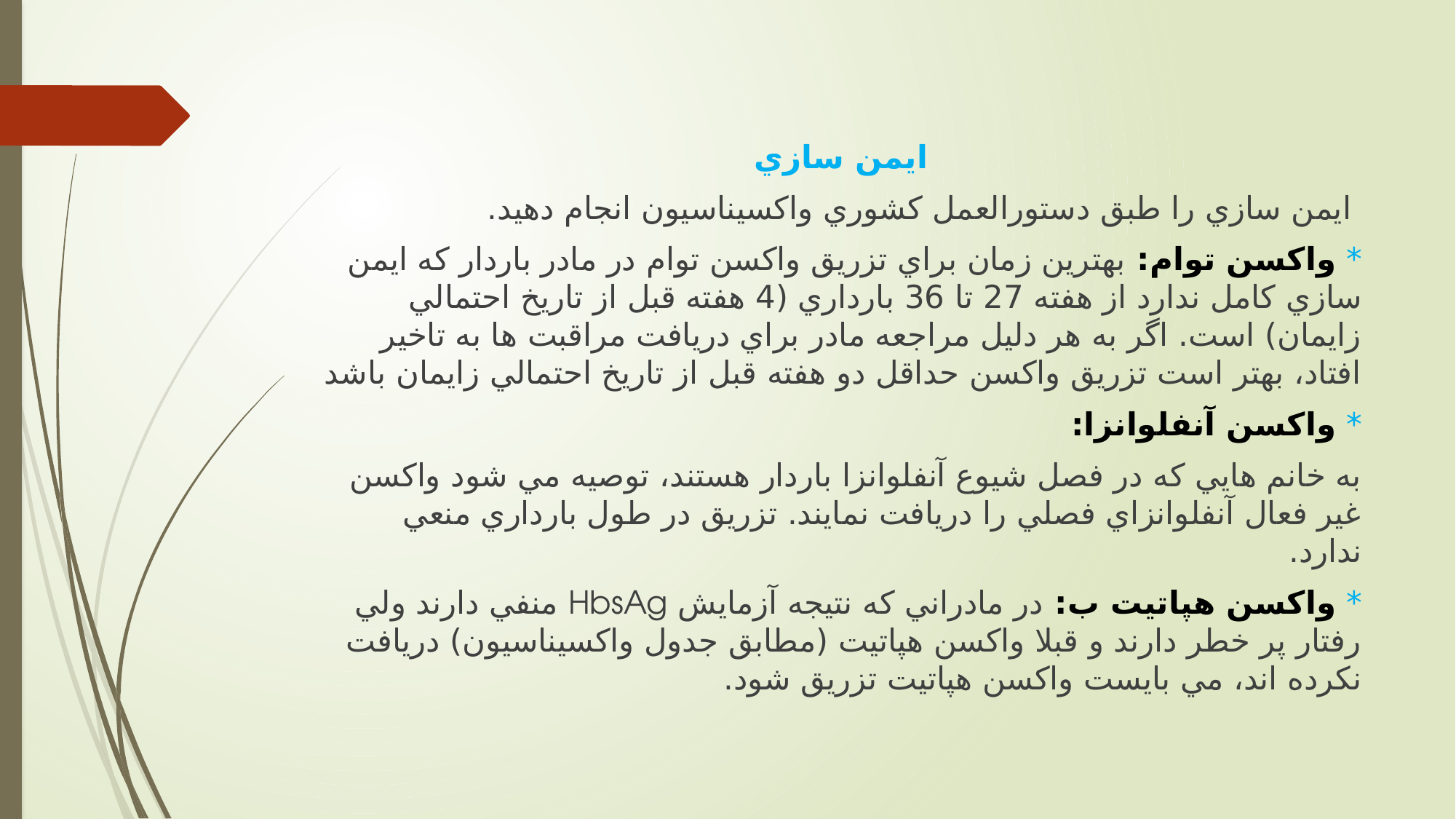

ايمن سازي
 ايمن سازي را طبق دستورالعمل کشوري واکسیناسیون انجام دهید.
* واكسن توام: بهترين زمان براي تزريق واکسن توام در مادر باردار که ايمن سازي کامل ندارد از هفته 27 تا 36 بارداري (4 هفته قبل از تاريخ احتمالي زايمان) است. اگر به هر دلیل مراجعه مادر براي دريافت مراقبت ها به تاخیر افتاد، بهتر است تزريق واکسن حداقل دو هفته قبل از تاريخ احتمالي زايمان باشد
* واكسن آنفلوانزا:
به خانم هايي که در فصل شیوع آنفلوانزا باردار هستند، توصیه مي شود واکسن غیر فعال آنفلوانزاي فصلي را دريافت نمايند. تزريق در طول بارداري منعي ندارد.
* واكسن هپاتیت ب: در مادراني که نتیجه آزمايش HbsAg منفي دارند ولي رفتار پر خطر دارند و قبلا واکسن هپاتیت (مطابق جدول واکسیناسیون) دريافت نکرده اند، مي بايست واکسن هپاتیت تزريق شود.